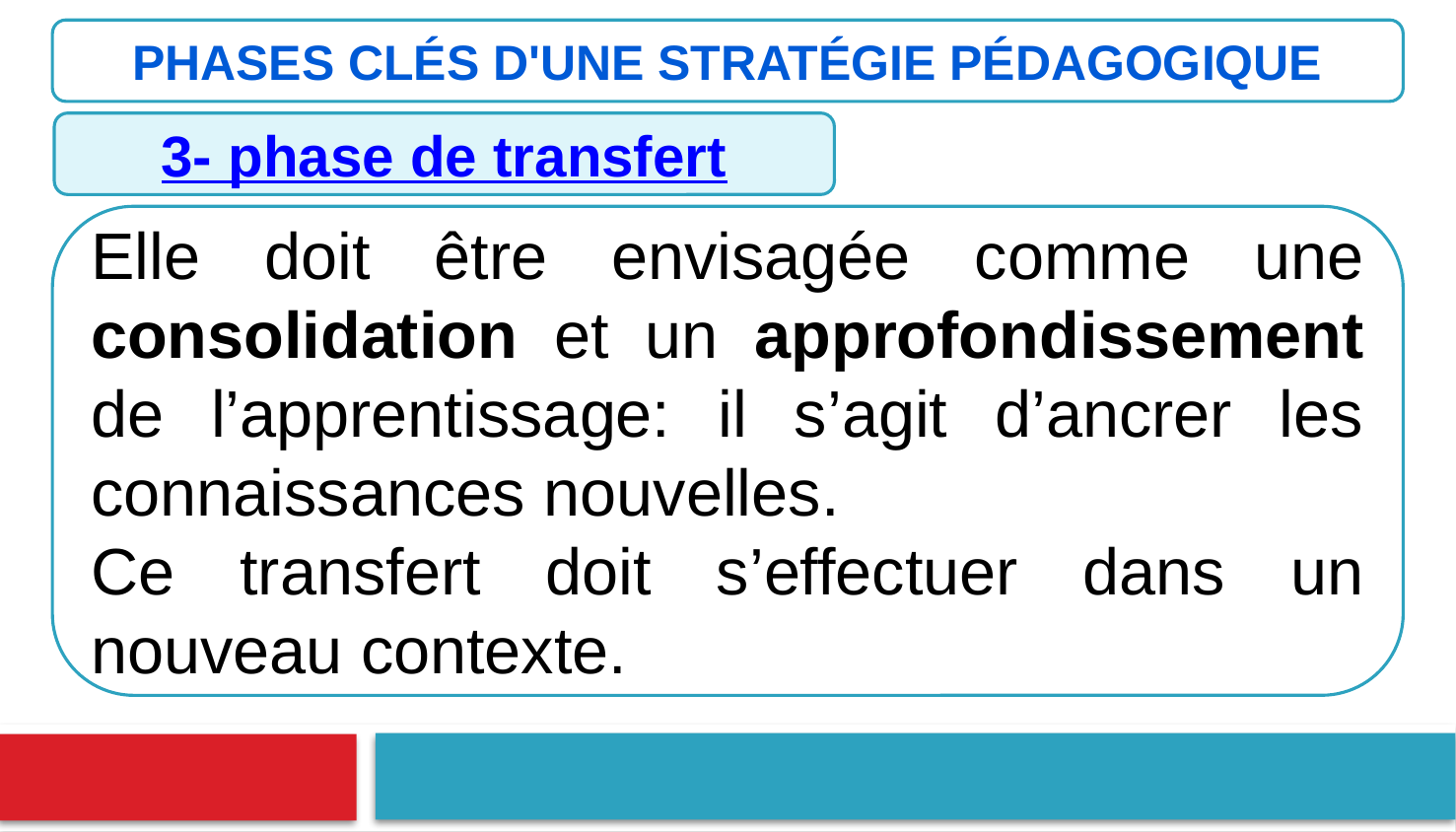

phases clés d'une stratégie pédagogique
3- phase de transfert
Elle doit être envisagée comme une consolidation et un approfondissement de l’apprentissage: il s’agit d’ancrer les connaissances nouvelles.
Ce transfert doit s’effectuer dans un nouveau contexte.